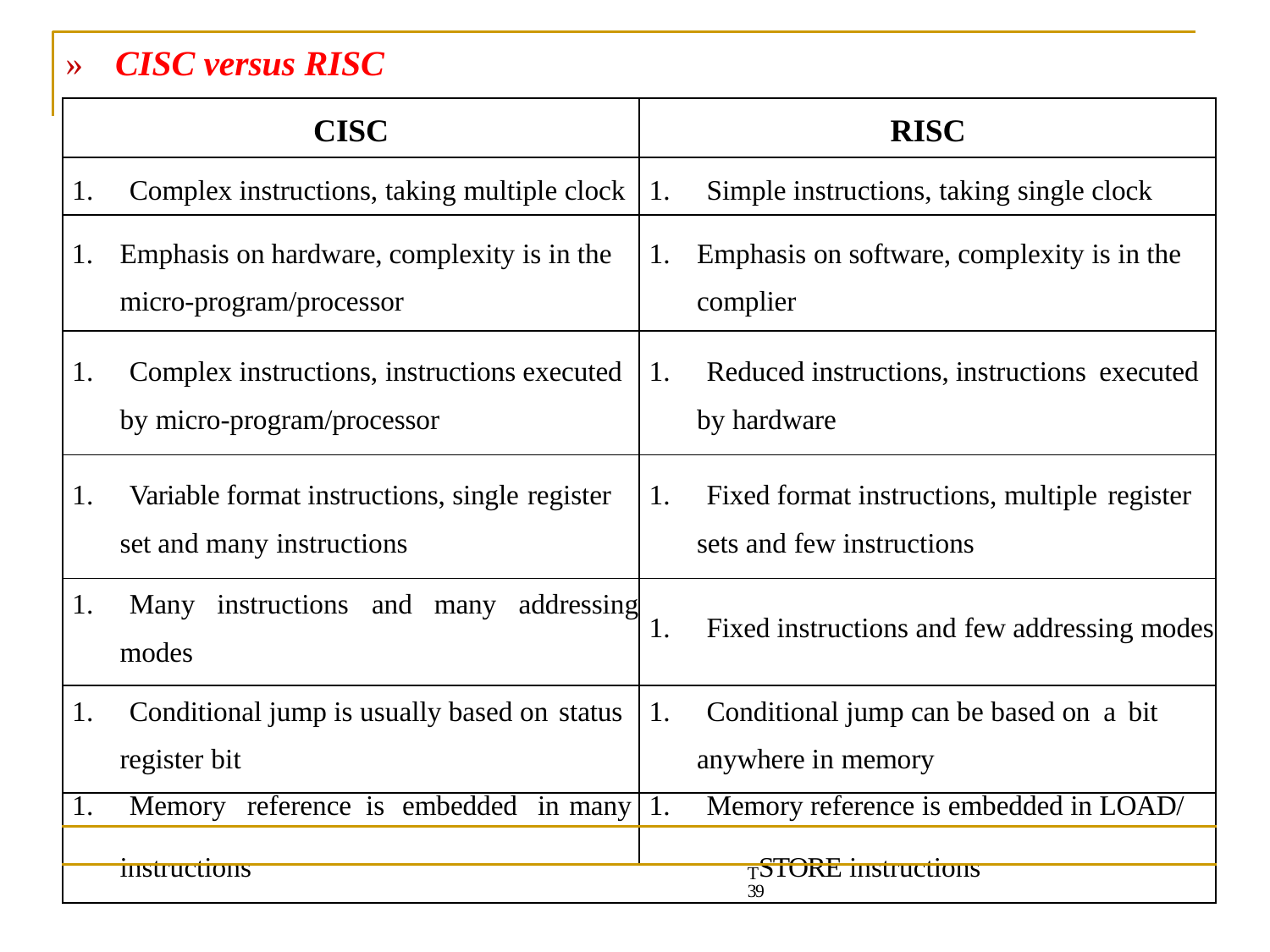

# »	CISC versus RISC
| CISC | RISC |
| --- | --- |
| 1. Complex instructions, taking multiple clock | 1. Simple instructions, taking single clock |
| 1. Emphasis on hardware, complexity is in the micro-program/processor | 1. Emphasis on software, complexity is in the complier |
| 1. Complex instructions, instructions executed by micro-program/processor | 1. Reduced instructions, instructions executed by hardware |
| 1. Variable format instructions, single register set and many instructions | 1. Fixed format instructions, multiple register sets and few instructions |
| 1. Many instructions and many addressing modes | 1. Fixed instructions and few addressing modes |
| 1. Conditional jump is usually based on status register bit | 1. Conditional jump can be based on a bit anywhere in memory |
| 1. Memory reference is embedded in many | 1. Memory reference is embedded in LOAD/ |
|  |  |
| instructions TSTORE instructions 39 |  |